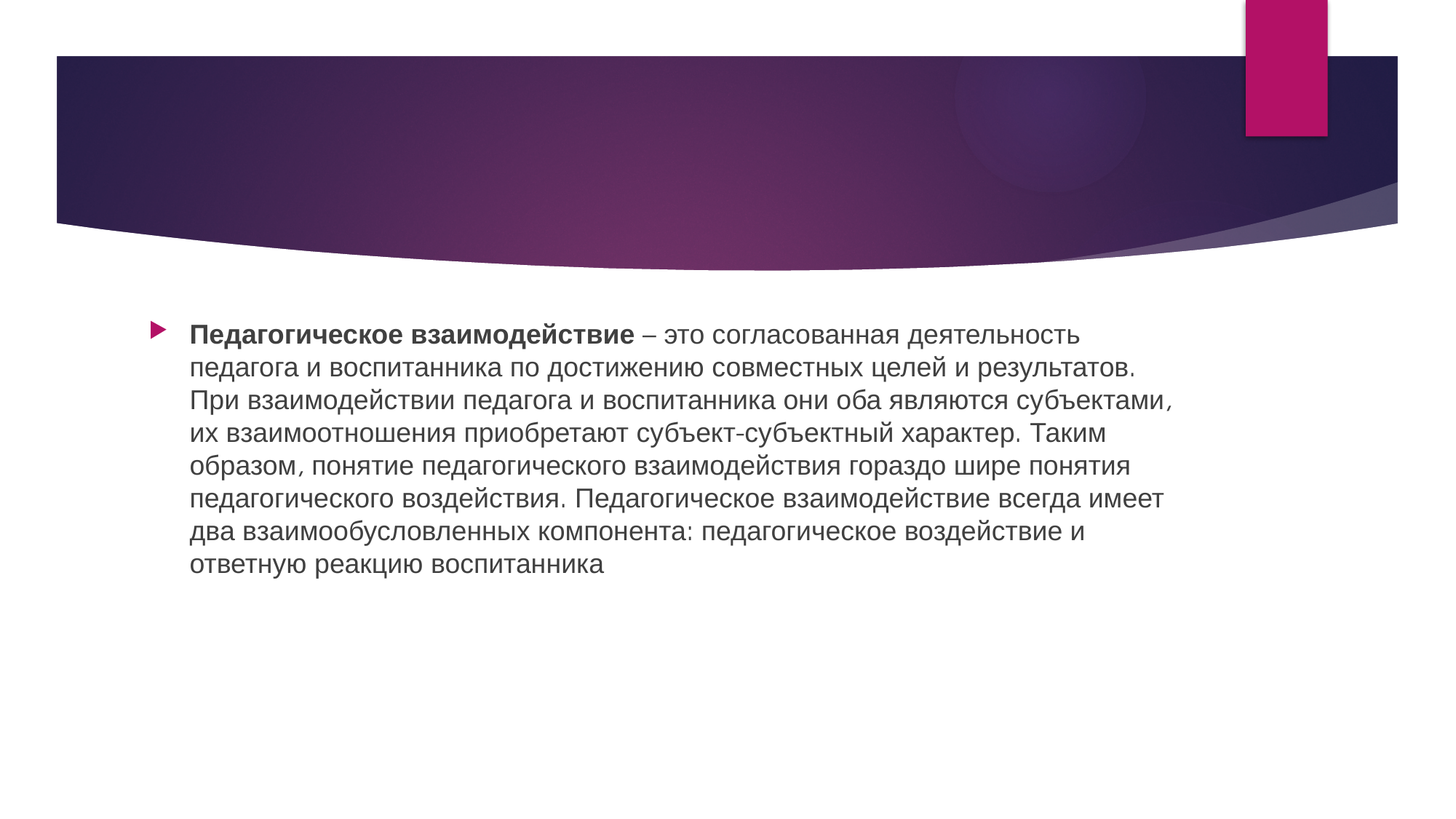

#
Педагогическое взаимодействие – это согласованная деятельность педагога и воспитанника по достижению совместных целей и результатов. При взаимодействии педагога и воспитанника они оба являются субъектами, их взаимоотношения приобретают субъект-субъектный характер. Таким образом, понятие педагогического взаимодействия гораздо шире понятия педагогического воздействия. Педагогическое взаимодействие всегда имеет два взаимообусловленных компонента: педагогическое воздействие и ответную реакцию воспитанника